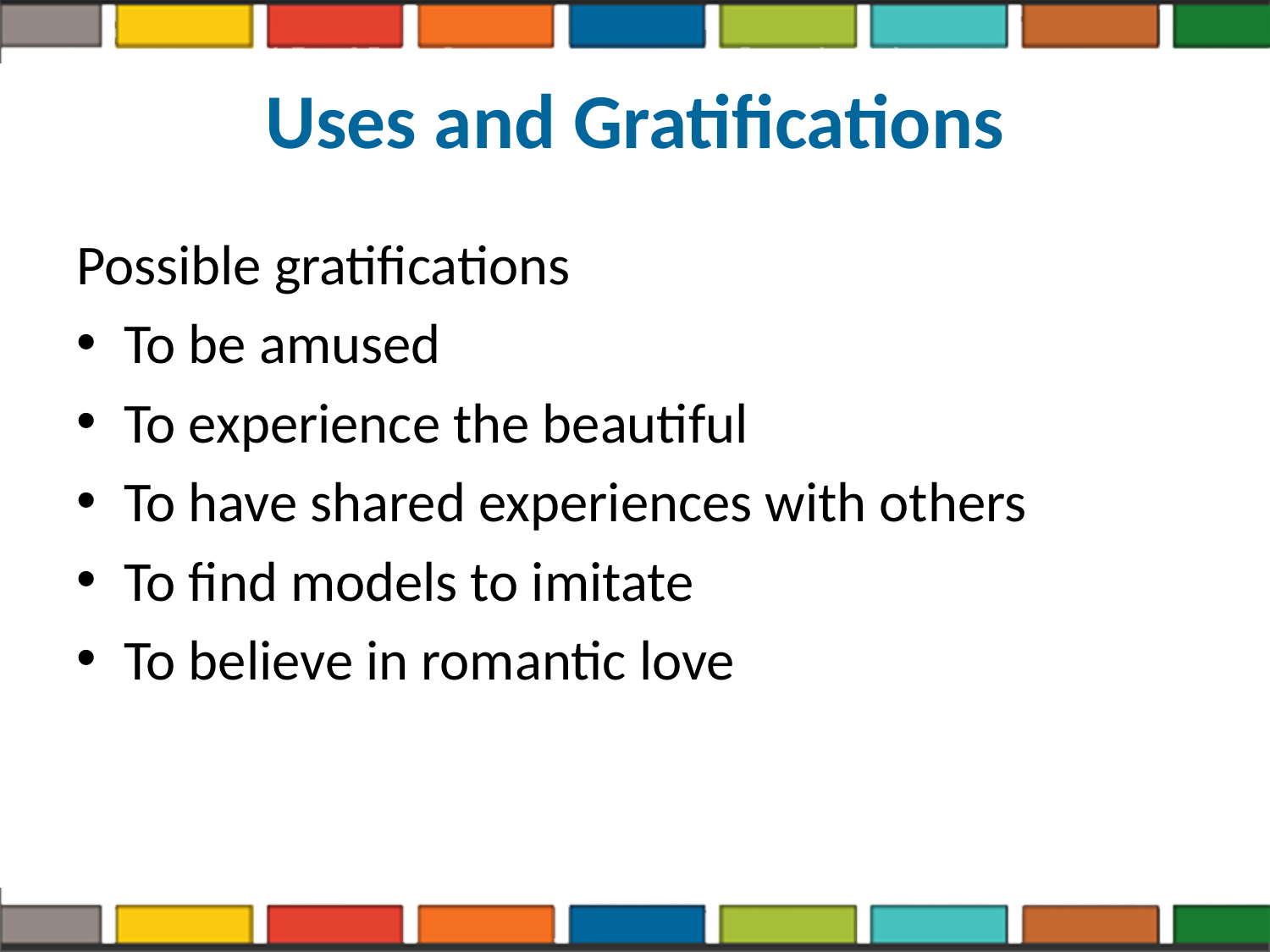

# Uses and Gratifications
Possible gratifications
To be amused
To experience the beautiful
To have shared experiences with others
To find models to imitate
To believe in romantic love